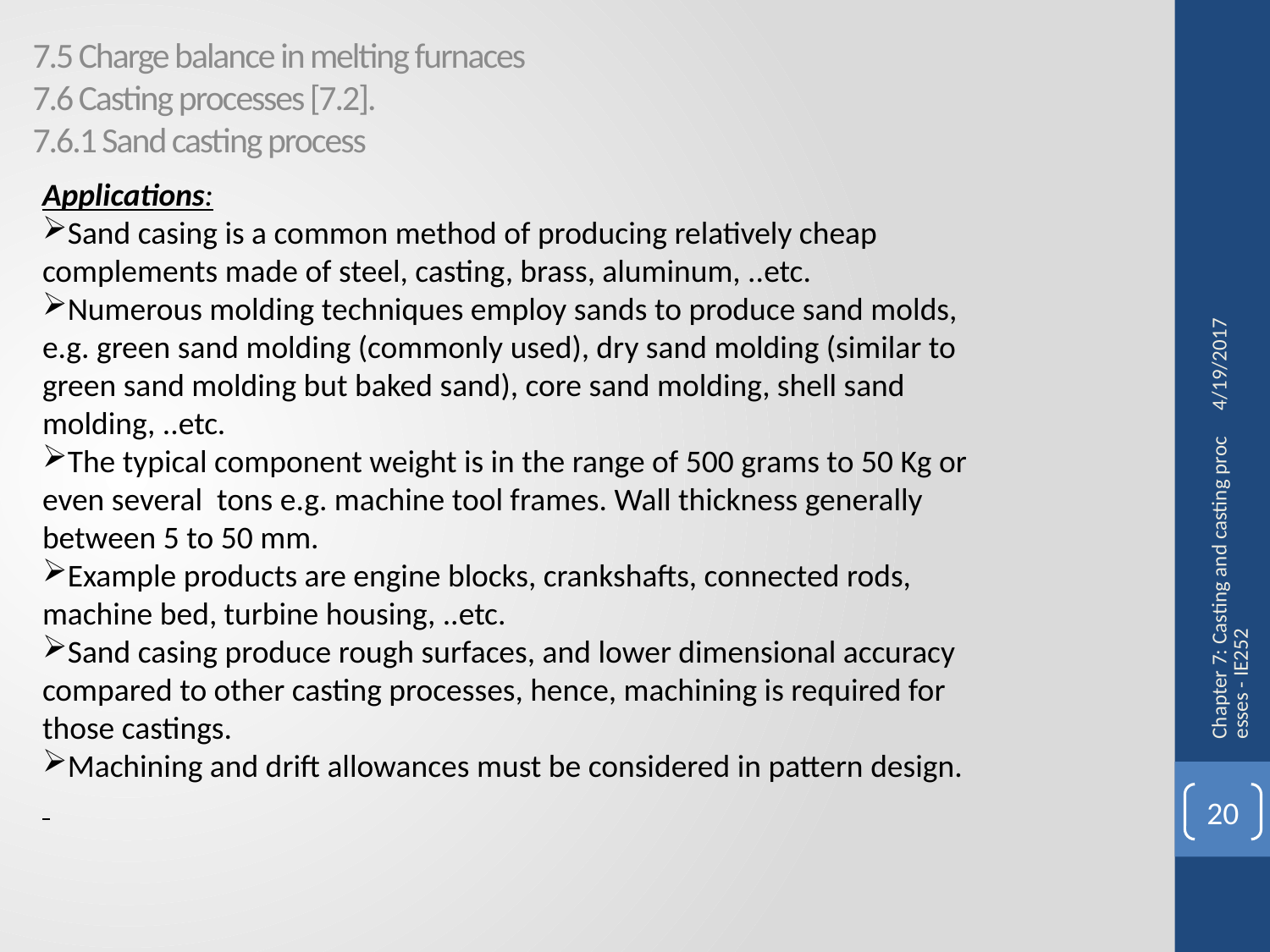

7.5 Charge balance in melting furnaces
7.6 Casting processes [7.2].
7.6.1 Sand casting process

Applications:
Sand casing is a common method of producing relatively cheap complements made of steel, casting, brass, aluminum, ..etc.
Numerous molding techniques employ sands to produce sand molds, e.g. green sand molding (commonly used), dry sand molding (similar to green sand molding but baked sand), core sand molding, shell sand molding, ..etc.
The typical component weight is in the range of 500 grams to 50 Kg or even several  tons e.g. machine tool frames. Wall thickness generally between 5 to 50 mm.
Example products are engine blocks, crankshafts, connected rods, machine bed, turbine housing, ..etc.
Sand casing produce rough surfaces, and lower dimensional accuracy compared to other casting processes, hence, machining is required for those castings.
Machining and drift allowances must be considered in pattern design.

4/19/2017
Chapter 7: Casting and casting processes - IE252
20